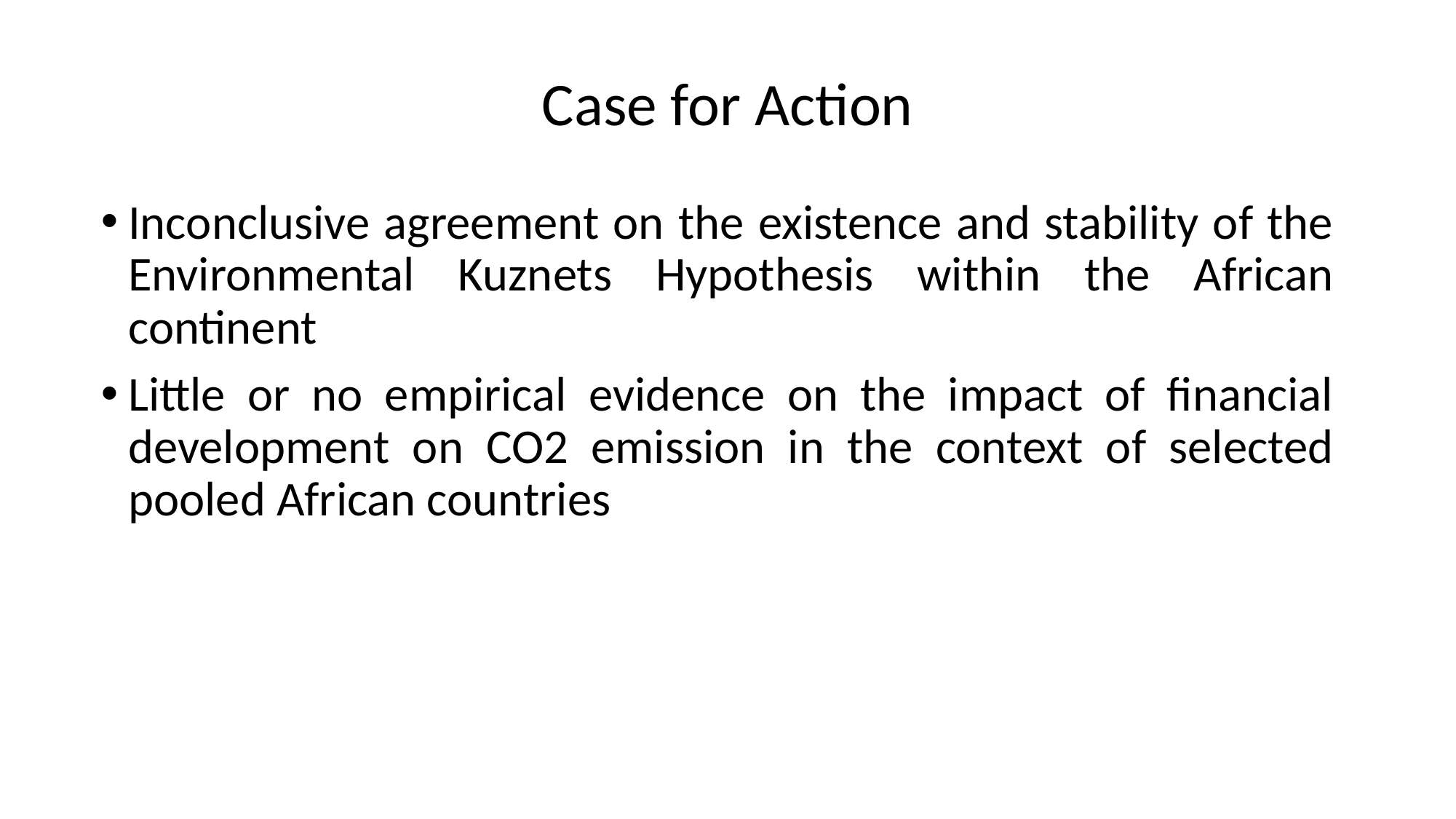

# Case for Action
Inconclusive agreement on the existence and stability of the Environmental Kuznets Hypothesis within the African continent
Little or no empirical evidence on the impact of financial development on CO2 emission in the context of selected pooled African countries